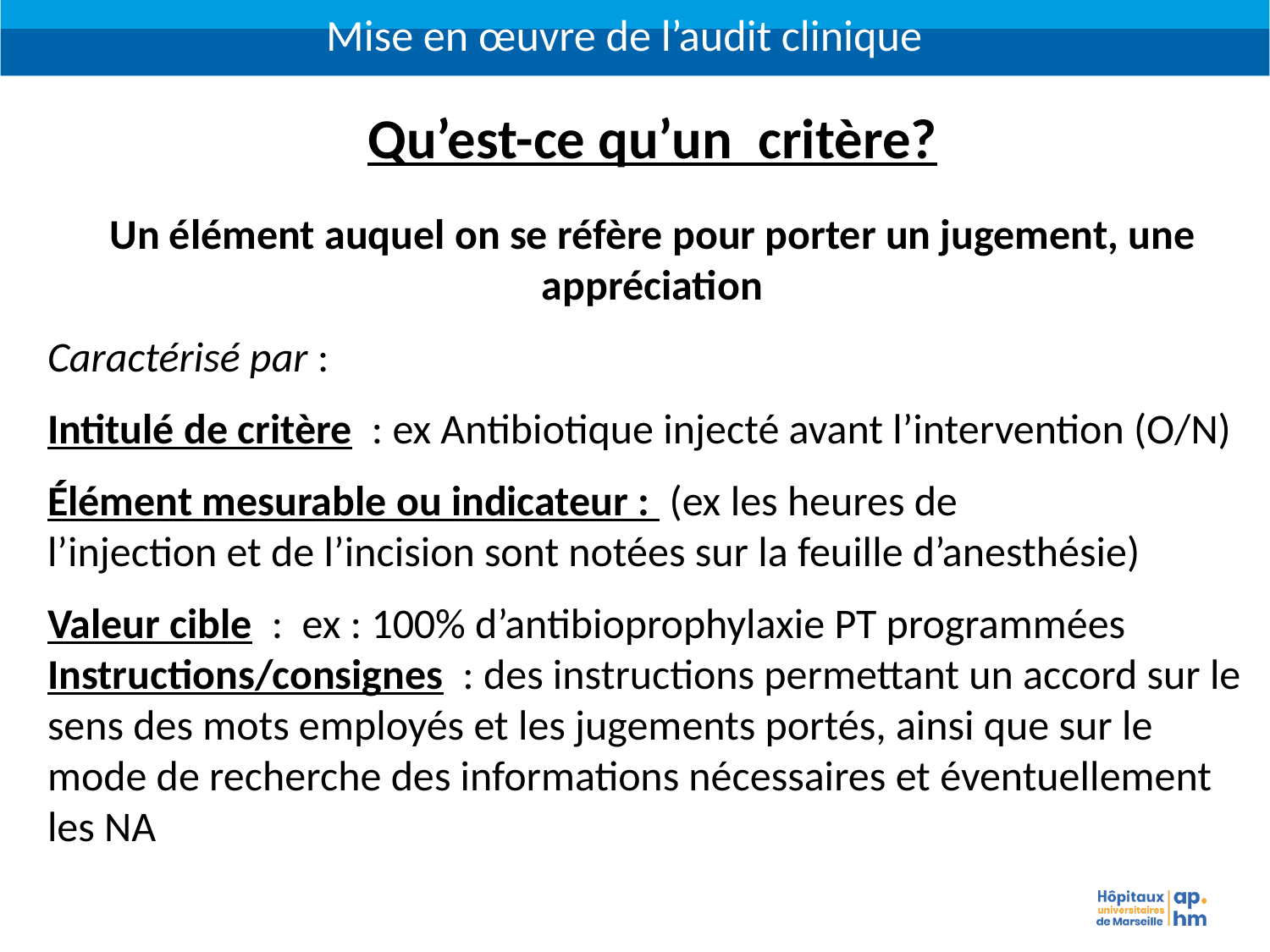

Mise en œuvre de l’audit clinique
Qu’est-ce qu’un  critère?

Un élément auquel on se réfère pour porter un jugement, une appréciation
Caractérisé par :
Intitulé de critère  : ex Antibiotique injecté avant l’intervention (O/N)
Élément mesurable ou indicateur :  (ex les heures de
l’injection et de l’incision sont notées sur la feuille d’anesthésie)
Valeur cible  :  ex : 100% d’antibioprophylaxie PT programmées
Instructions/consignes  : des instructions permettant un accord sur le sens des mots employés et les jugements portés, ainsi que sur le mode de recherche des informations nécessaires et éventuellement les NA